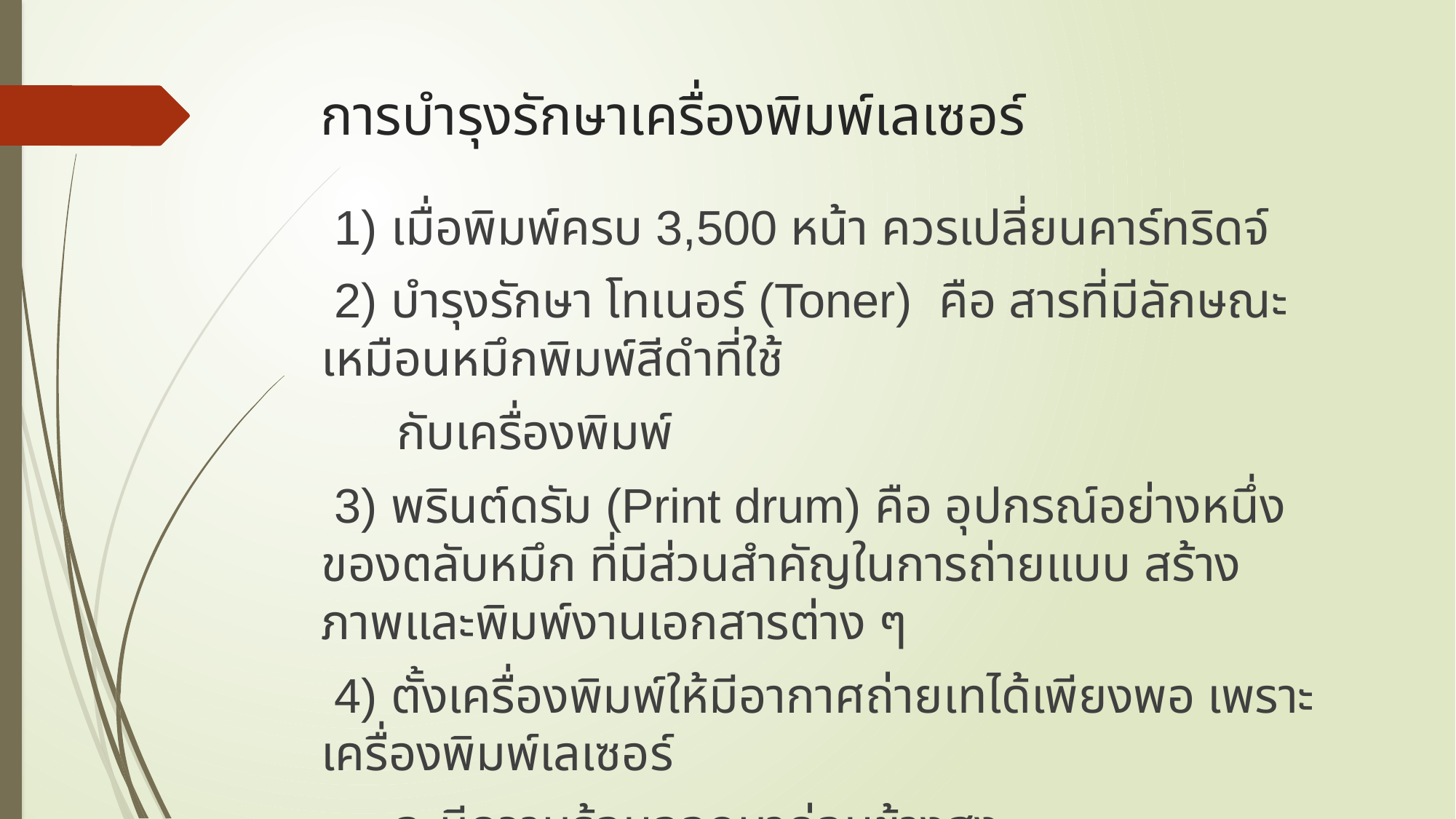

# การบำรุงรักษาเครื่องพิมพ์เลเซอร์
 1) เมื่อพิมพ์ครบ 3,500 หน้า ควรเปลี่ยนคาร์ทริดจ์
 2) บำรุงรักษา โทเนอร์ (Toner)  คือ สารที่มีลักษณะเหมือนหมึกพิมพ์สีดำที่ใช้
      กับเครื่องพิมพ์
 3) พรินต์ดรัม (Print drum) คือ อุปกรณ์อย่างหนึ่งของตลับหมึก ที่มีส่วนสำคัญในการถ่ายแบบ สร้างภาพและพิมพ์งานเอกสารต่าง ๆ
 4) ตั้งเครื่องพิมพ์ให้มีอากาศถ่ายเทได้เพียงพอ เพราะเครื่องพิมพ์เลเซอร์
      จะมีความร้อนออกมาค่อนข้างสูง
 5) ไม่ควรใช้คาร์ทริดจ์แบบเติมซ้ำ